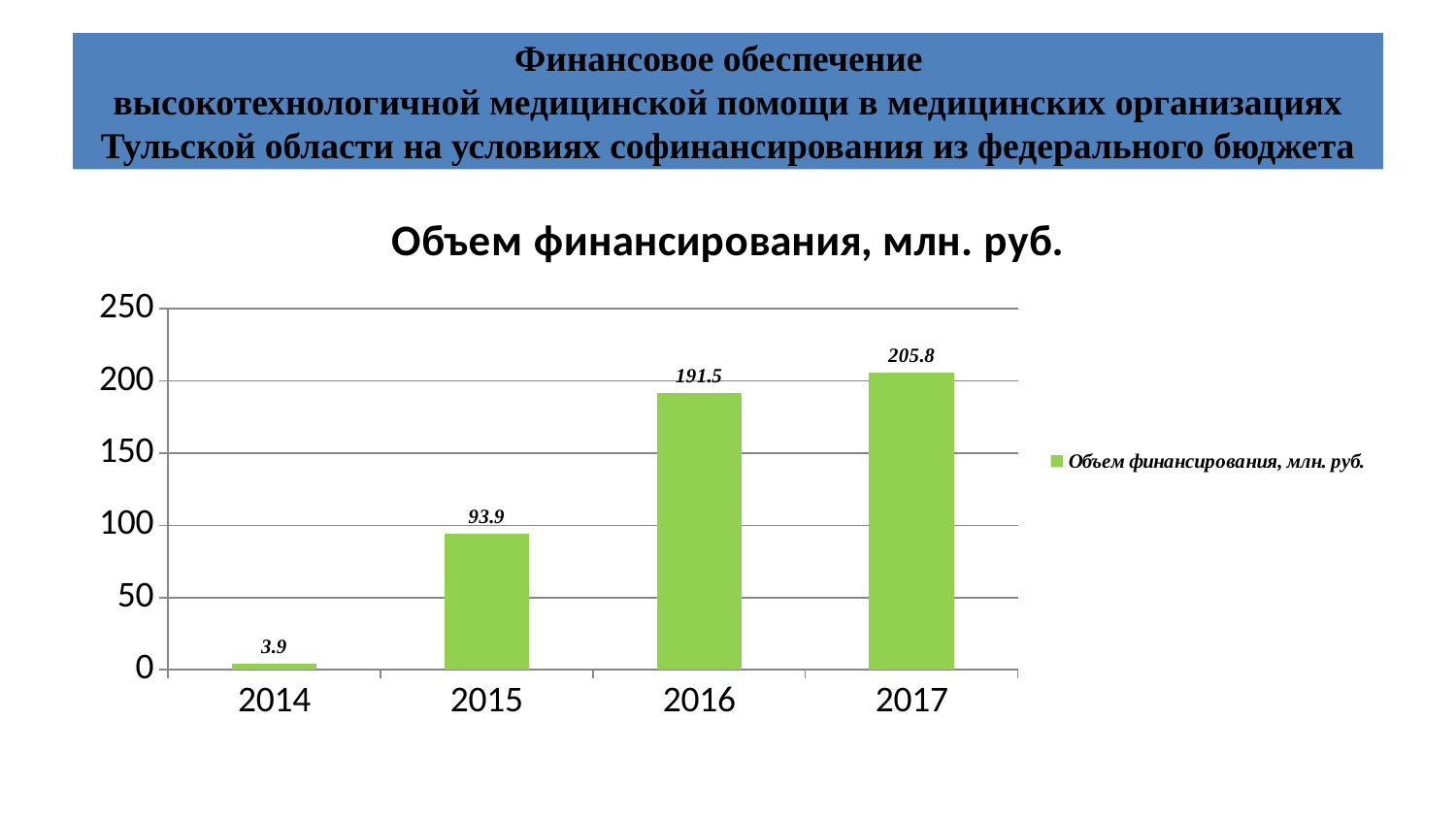

# Финансовое обеспечение высокотехнологичной медицинской помощи в медицинских организациях Тульской области на условиях софинансирования из федерального бюджета

### Chart:

| Category | Объем финансирования, млн. руб. |
|---|---|
| 2014 | 3.9 |
| 2015 | 93.9 |
| 2016 | 191.5 |
| 2017 | 205.8 |